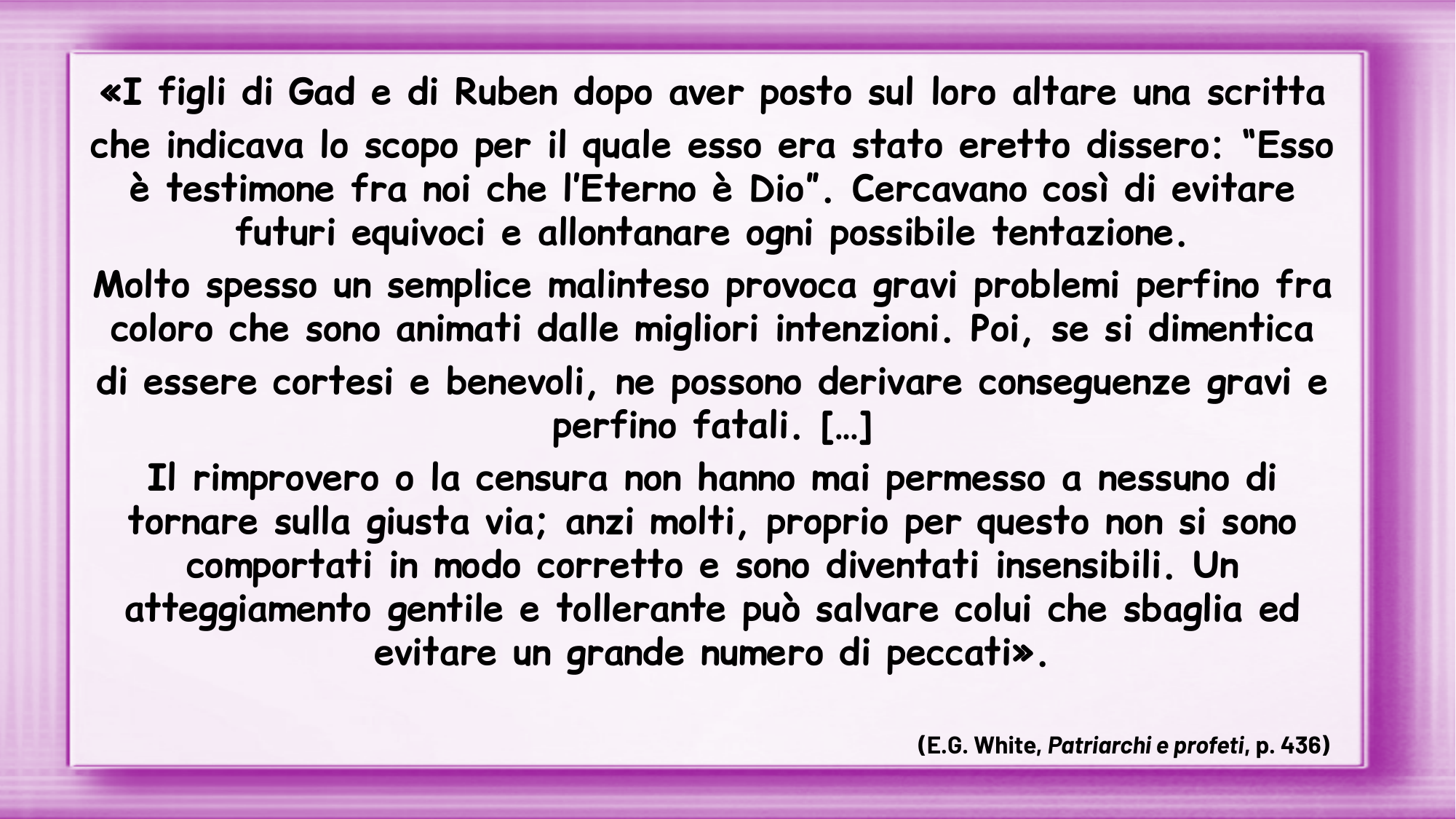

«I figli di Gad e di Ruben dopo aver posto sul loro altare una scritta
che indicava lo scopo per il quale esso era stato eretto dissero: “Esso è testimone fra noi che l’Eterno è Dio”. Cercavano così di evitare futuri equivoci e allontanare ogni possibile tentazione.
Molto spesso un semplice malinteso provoca gravi problemi perfino fra coloro che sono animati dalle migliori intenzioni. Poi, se si dimentica
di essere cortesi e benevoli, ne possono derivare conseguenze gravi e perfino fatali. […]
Il rimprovero o la censura non hanno mai permesso a nessuno di tornare sulla giusta via; anzi molti, proprio per questo non si sono comportati in modo corretto e sono diventati insensibili. Un atteggiamento gentile e tollerante può salvare colui che sbaglia ed evitare un grande numero di peccati».
(E.G. White, Patriarchi e profeti, p. 436)